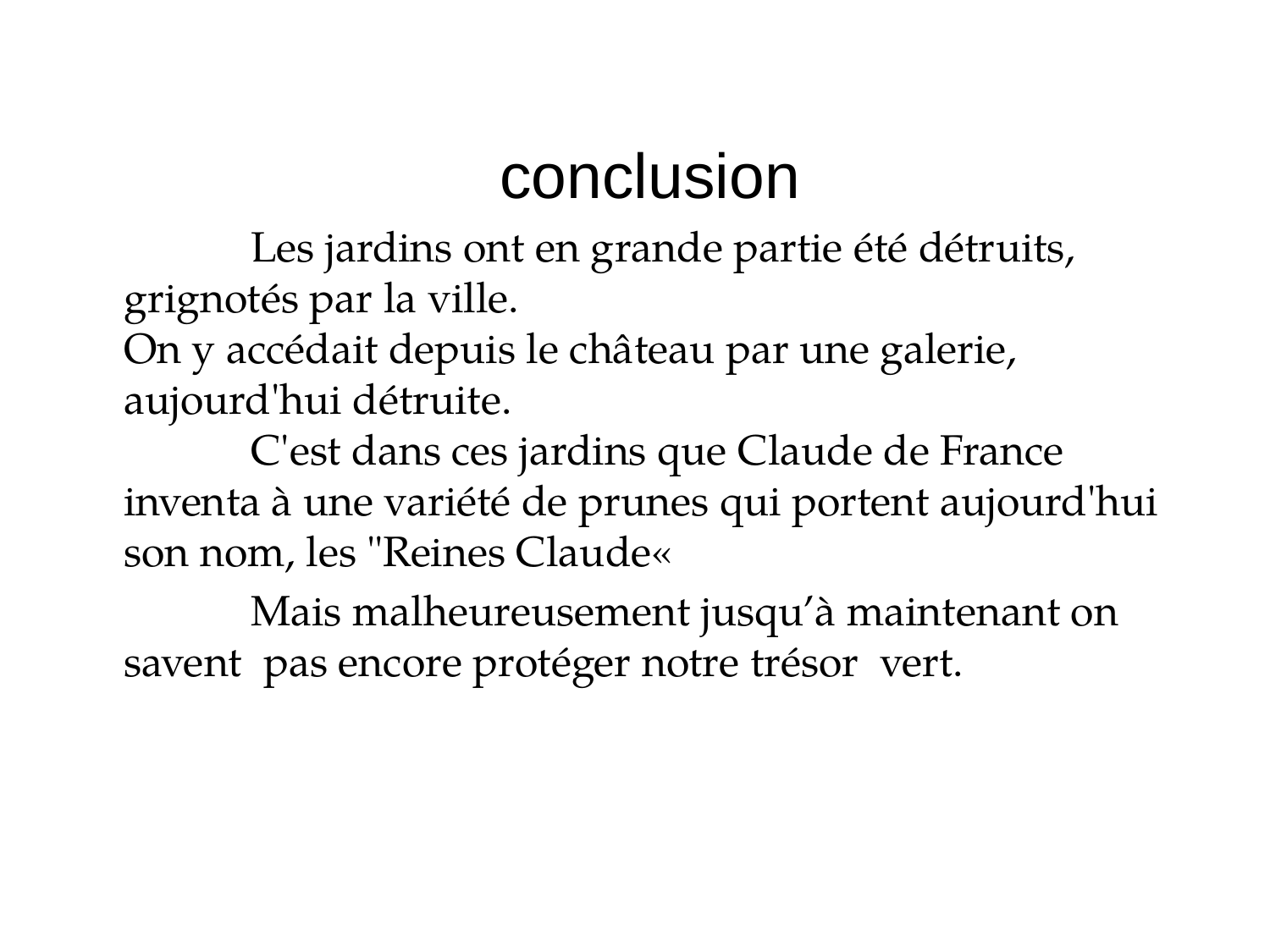

conclusion
		Les jardins ont en grande partie été détruits, grignotés par la ville.
On y accédait depuis le château par une galerie, aujourd'hui détruite. 
	C'est dans ces jardins que Claude de France  inventa à une variété de prunes qui portent aujourd'hui son nom, les "Reines Claude«
		Mais malheureusement jusqu’à maintenant on savent  pas encore protéger notre trésor  vert.